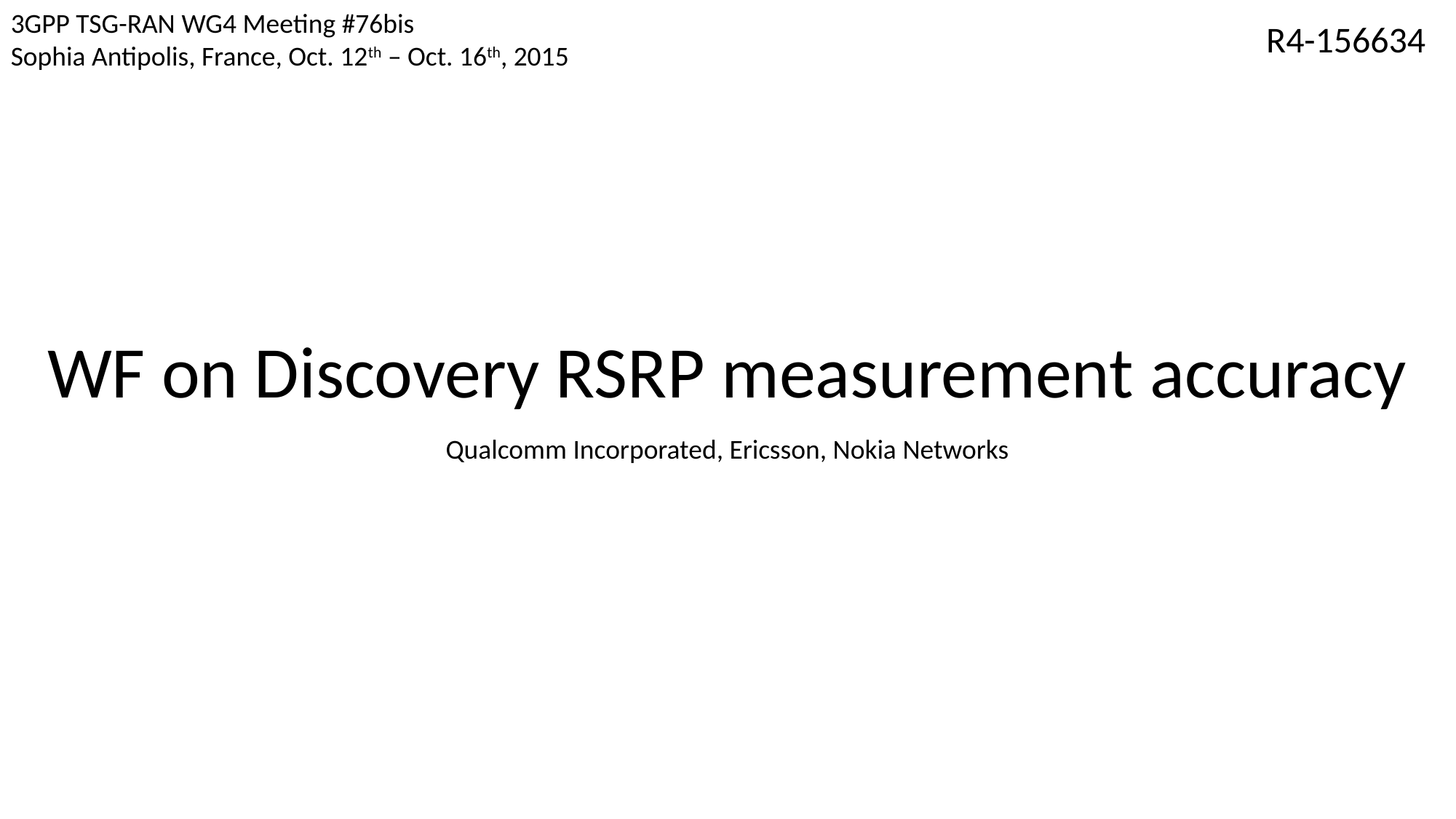

3GPP TSG-RAN WG4 Meeting #76bis
Sophia Antipolis, France, Oct. 12th – Oct. 16th, 2015
R4-156634
# WF on Discovery RSRP measurement accuracy
Qualcomm Incorporated, Ericsson, Nokia Networks